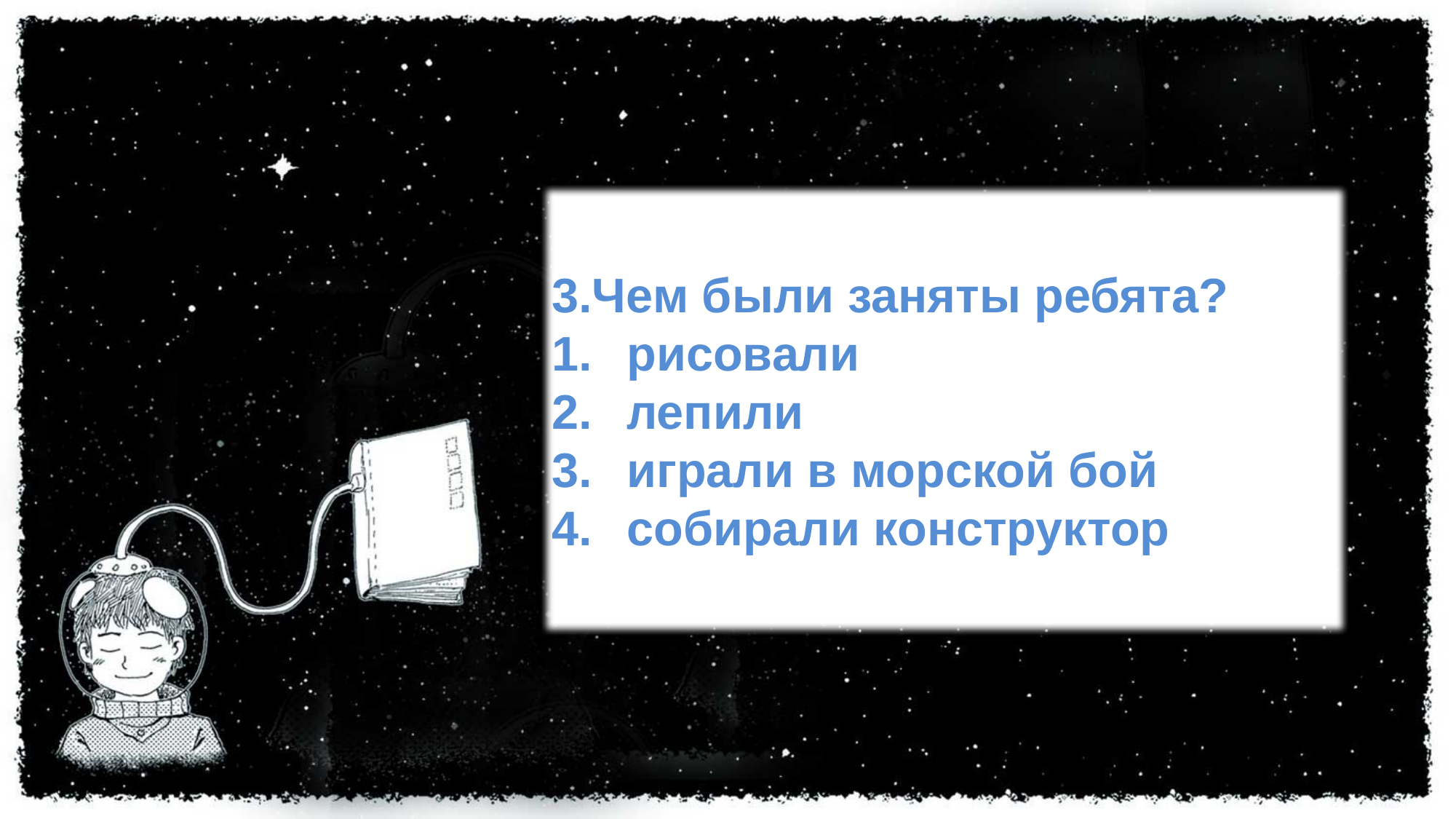

3.Чем были заняты ребята?
 рисовали
 лепили
 играли в морской бой
 собирали конструктор